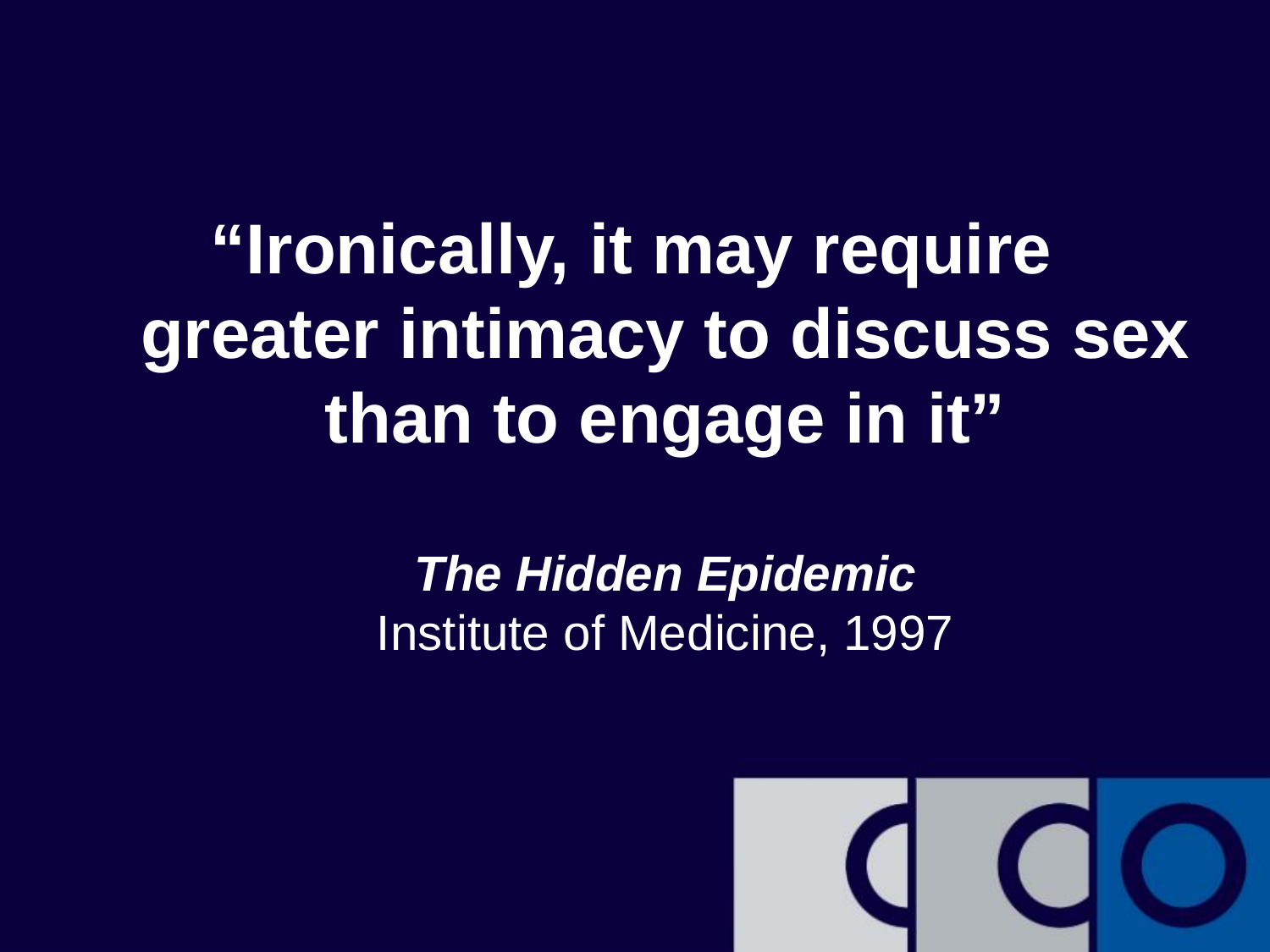

# “Ironically, it may require greater intimacy to discuss sex than to engage in it” The Hidden Epidemic Institute of Medicine, 1997